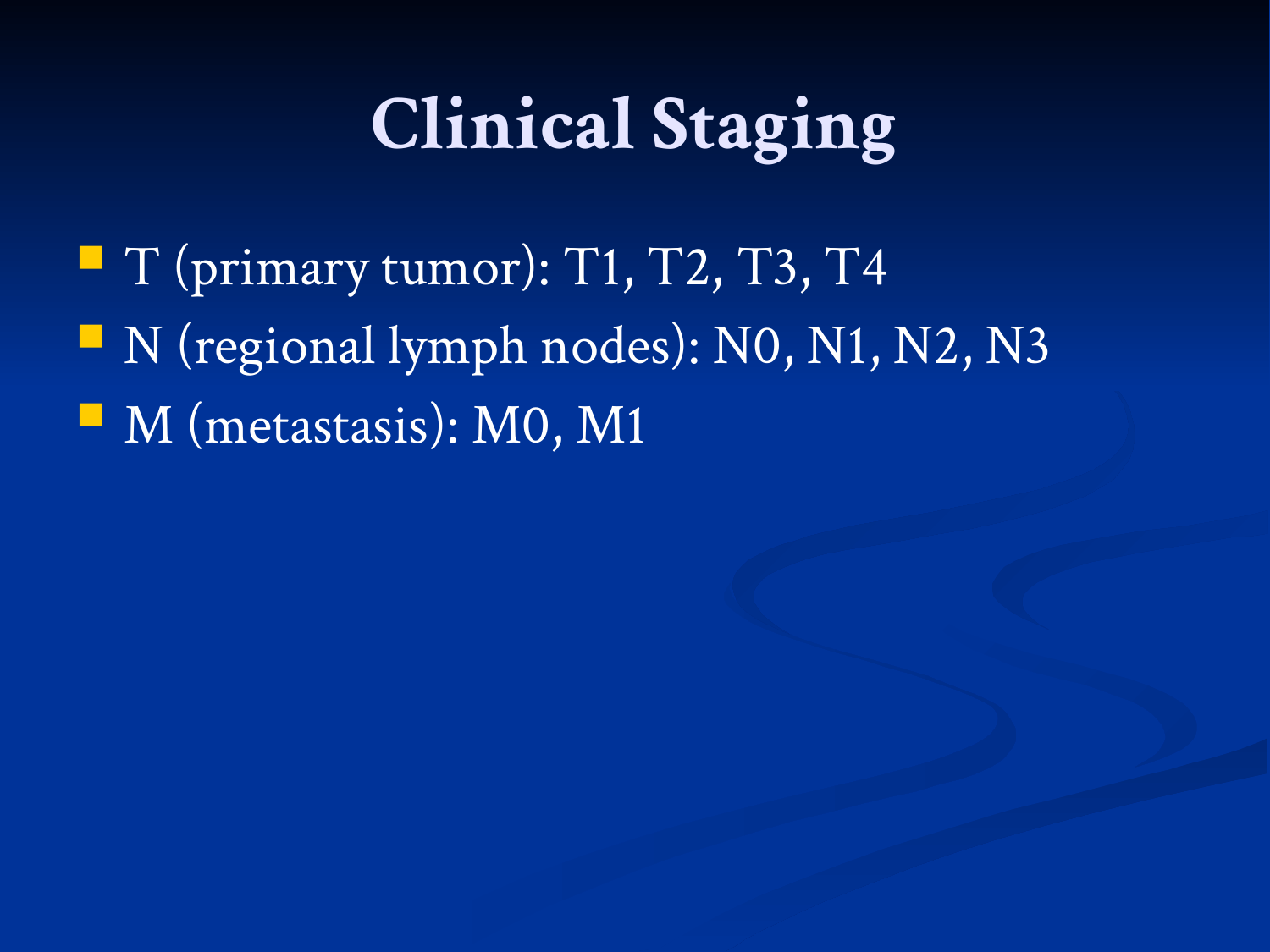

# Clinical Staging
T (primary tumor): T1, T2, T3, T4
N (regional lymph nodes): N0, N1, N2, N3
M (metastasis): M0, M1